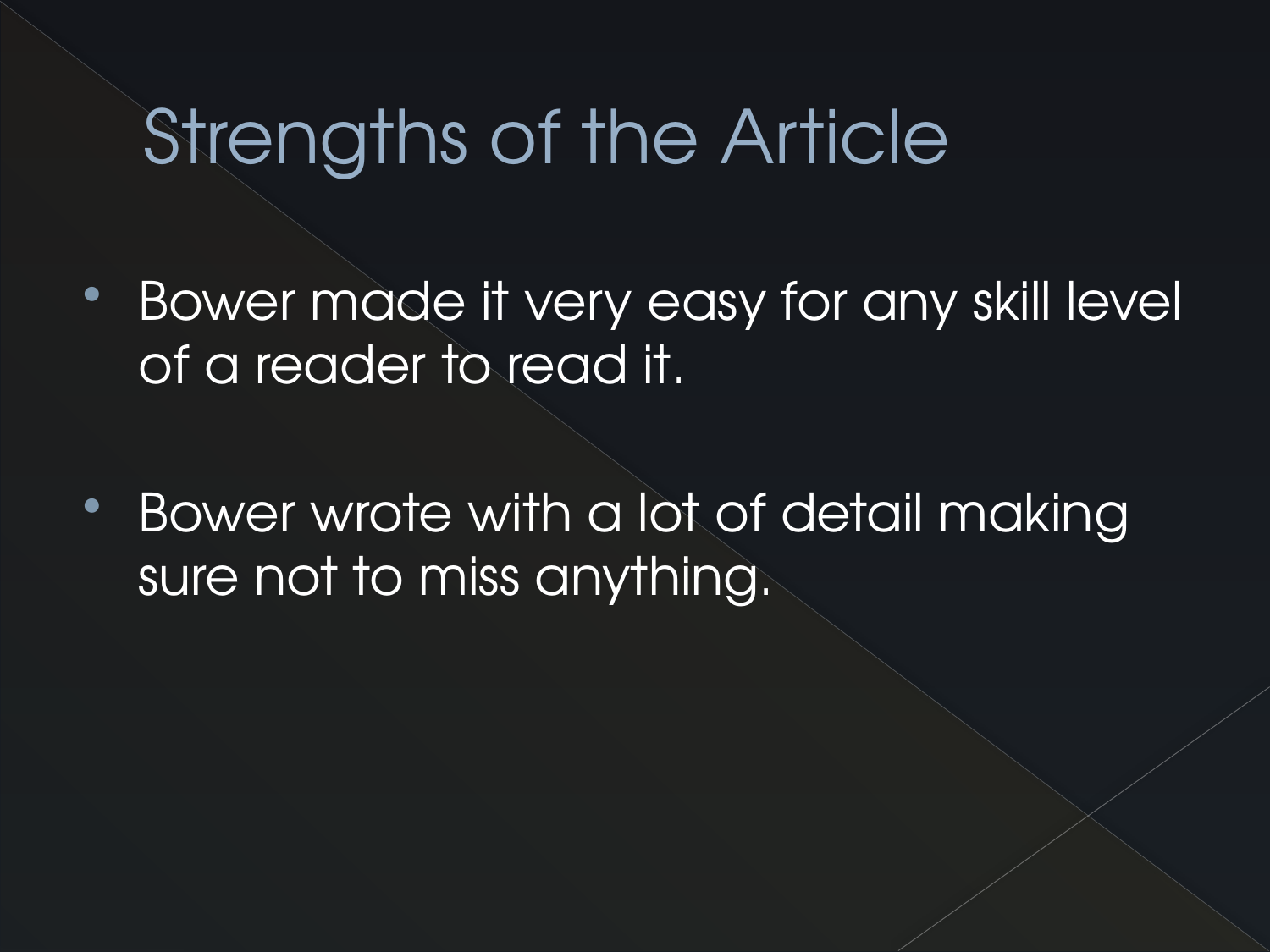

# Strengths of the Article
Bower made it very easy for any skill level of a reader to read it.

Bower wrote with a lot of detail making sure not to miss anything.